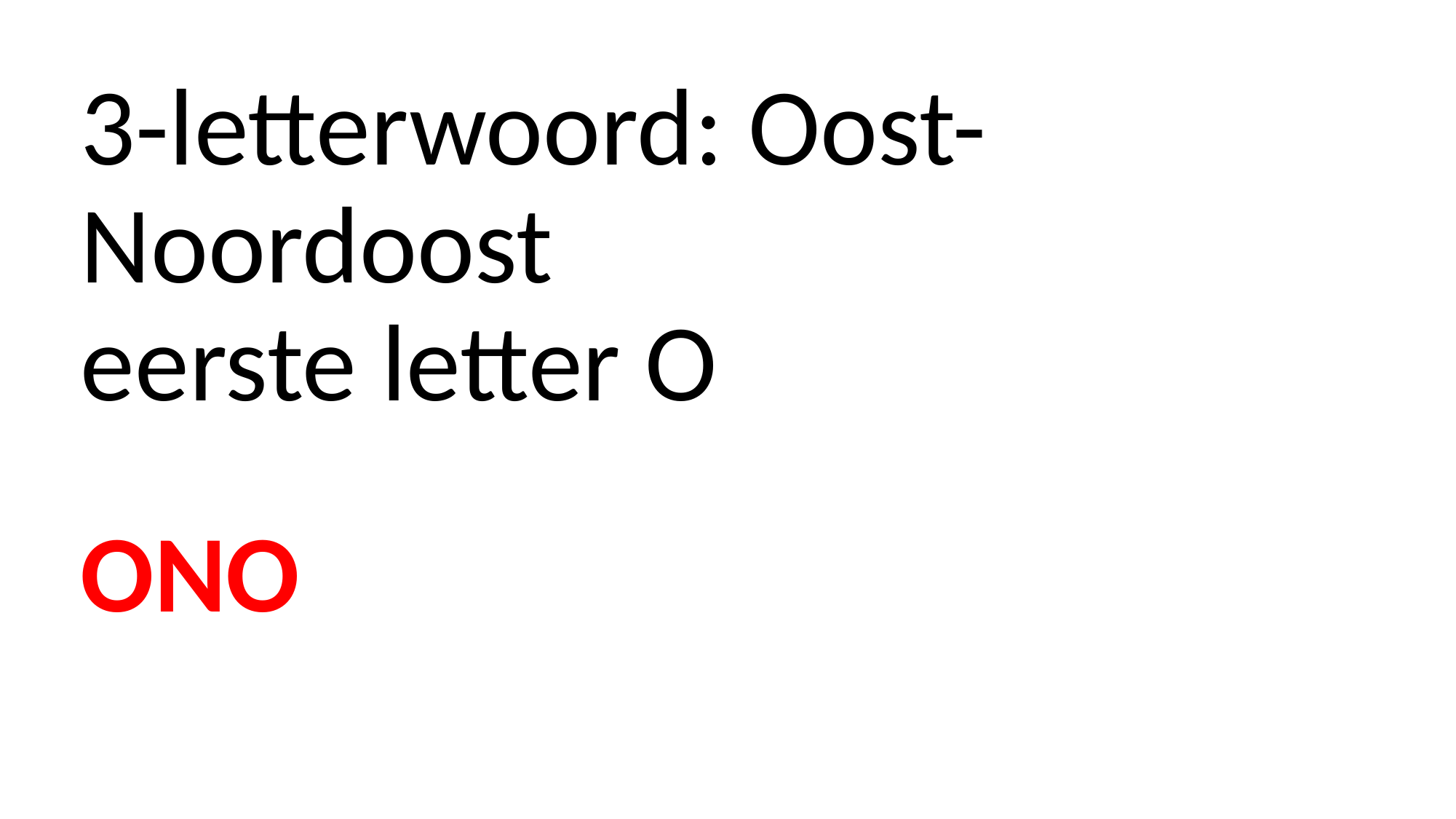

# 3-letterwoord: Oost-Noordoost eerste letter O
ONO